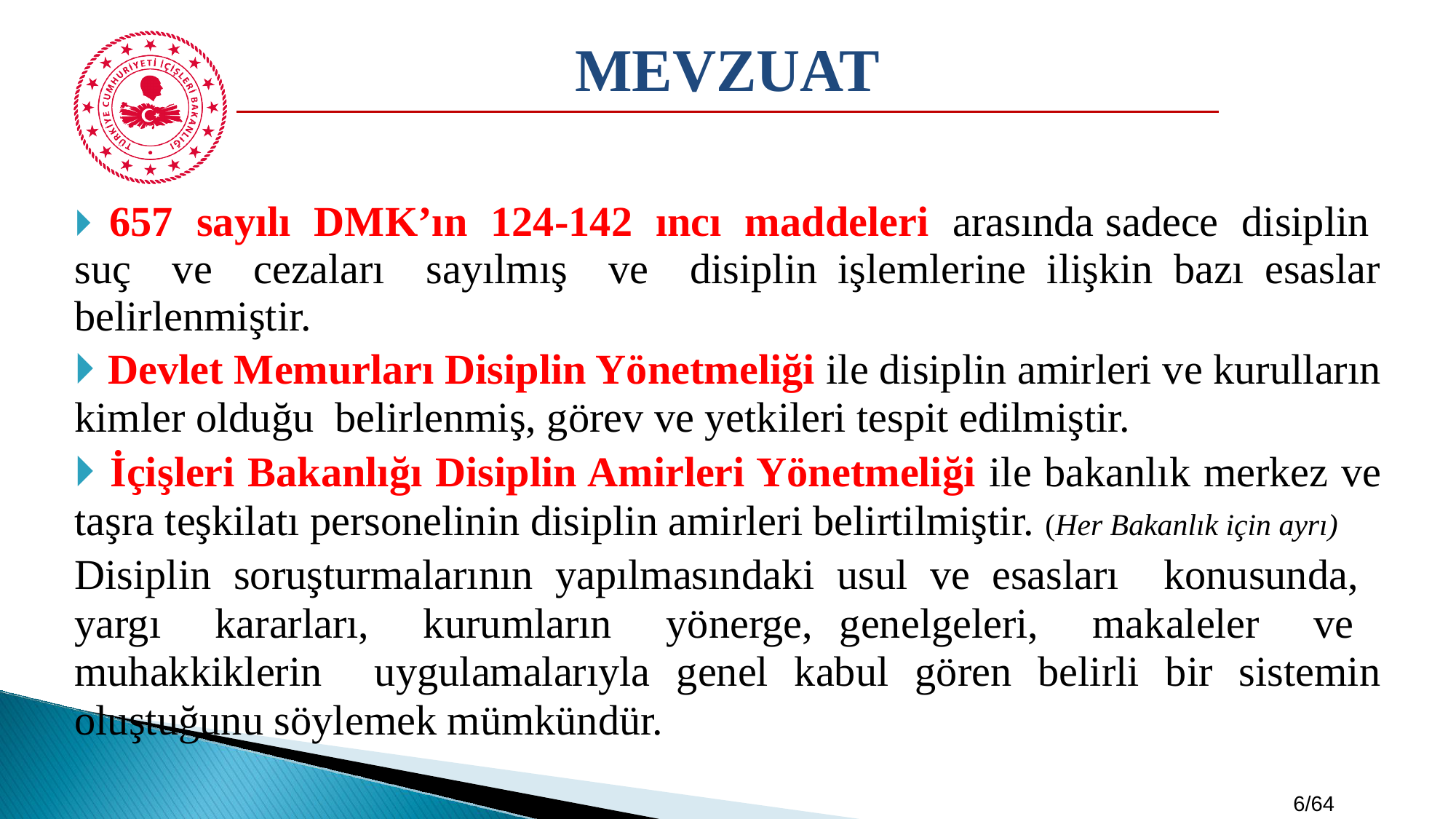

MEVZUAT
🞂​ 657  sayılı  DMK’ın  124-142  ıncı  maddeleri  arasında sadece  disiplin  suç  ve  cezaları  sayılmış  ve  disiplin işlemlerine ilişkin bazı esaslar belirlenmiştir.
🞂​ Devlet Memurları Disiplin Yönetmeliği ile disiplin amirleri ve kurulların kimler olduğu  belirlenmiş, görev ve yetkileri tespit edilmiştir.
🞂 İçişleri Bakanlığı Disiplin Amirleri Yönetmeliği ile bakanlık merkez ve taşra teşkilatı personelinin disiplin amirleri belirtilmiştir. (Her Bakanlık için ayrı)
Disiplin soruşturmalarının yapılmasındaki usul ve esasları  konusunda,  yargı  kararları,  kurumların  yönerge, genelgeleri,  makaleler  ve  muhakkiklerin  uygulamalarıyla genel kabul gören belirli bir sistemin oluştuğunu söylemek mümkündür.